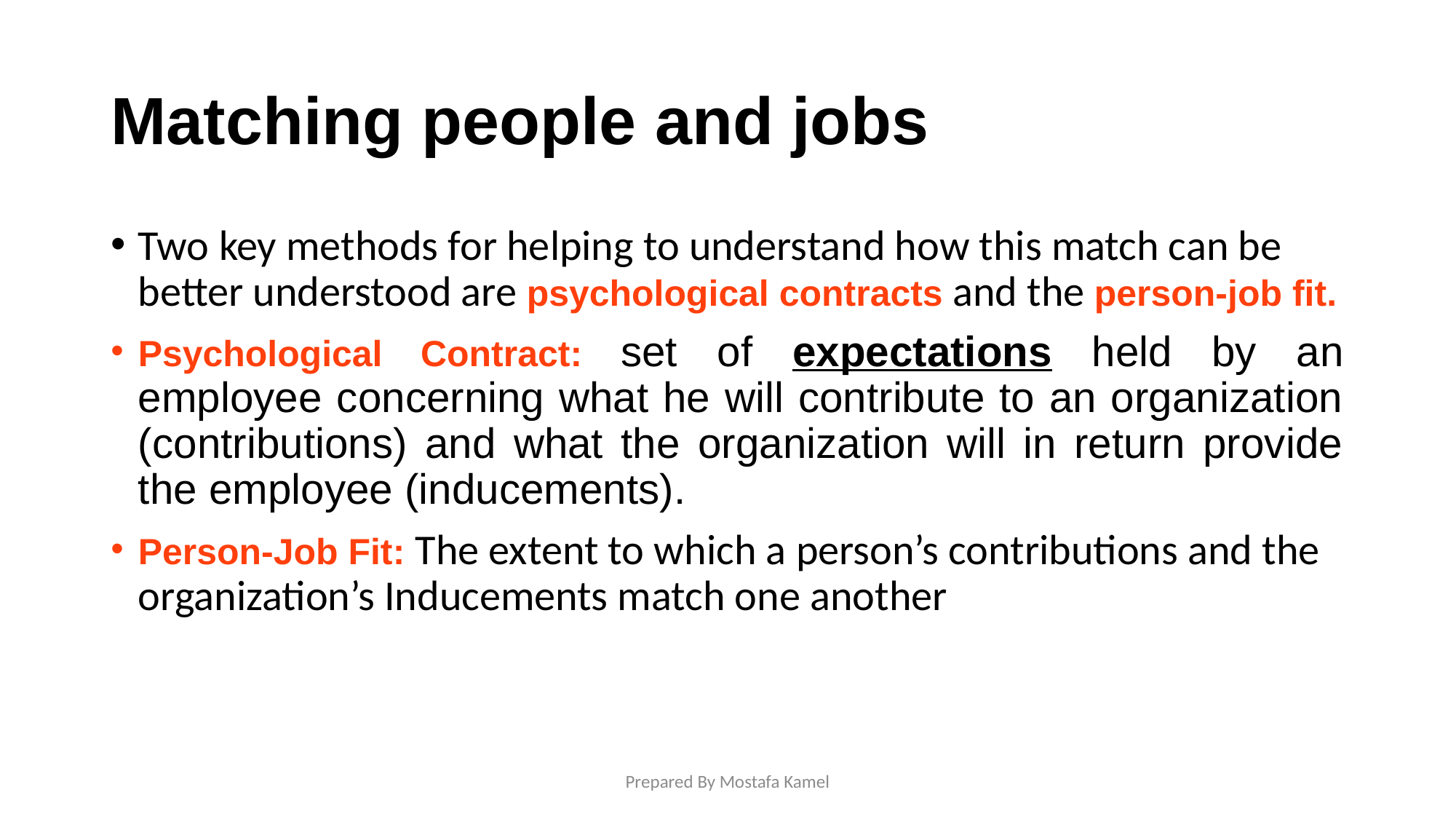

# Matching people and jobs
Two key methods for helping to understand how this match can be better understood are psychological contracts and the person-job fit.
Psychological Contract: set of expectations held by an employee concerning what he will contribute to an organization (contributions) and what the organization will in return provide the employee (inducements).
Person-Job Fit: The extent to which a person’s contributions and the organization’s Inducements match one another
Prepared By Mostafa Kamel